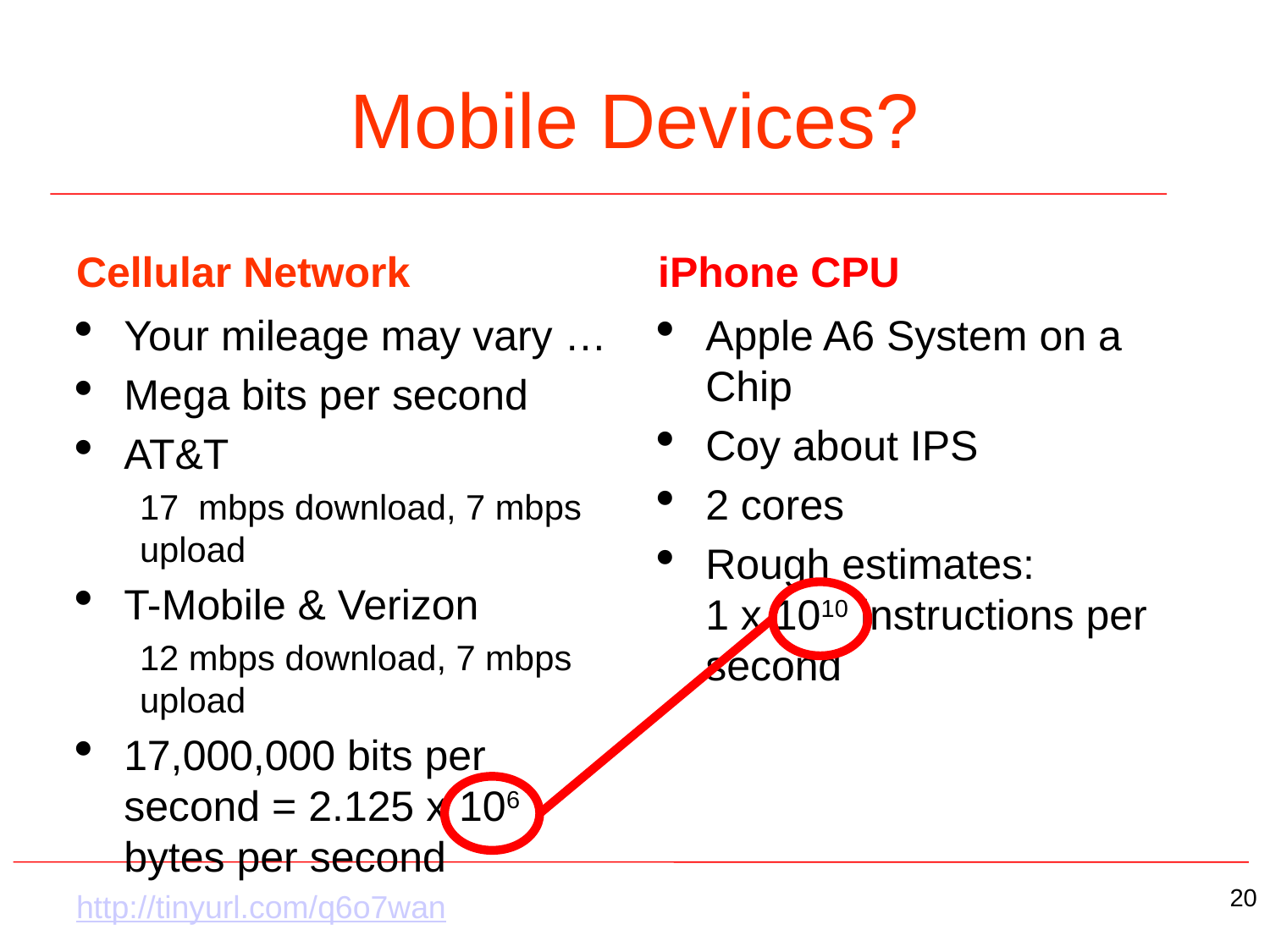

# Mobile Devices?
Cellular Network
iPhone CPU
Your mileage may vary …
Mega bits per second
AT&T
17  mbps download, 7 mbps upload
T-Mobile & Verizon
12 mbps download, 7 mbps upload
17,000,000 bits per second = 2.125 x 106 bytes per second
http://tinyurl.com/q6o7wan
Apple A6 System on a Chip
Coy about IPS
2 cores
Rough estimates:
1 x 1010 instructions per second

20